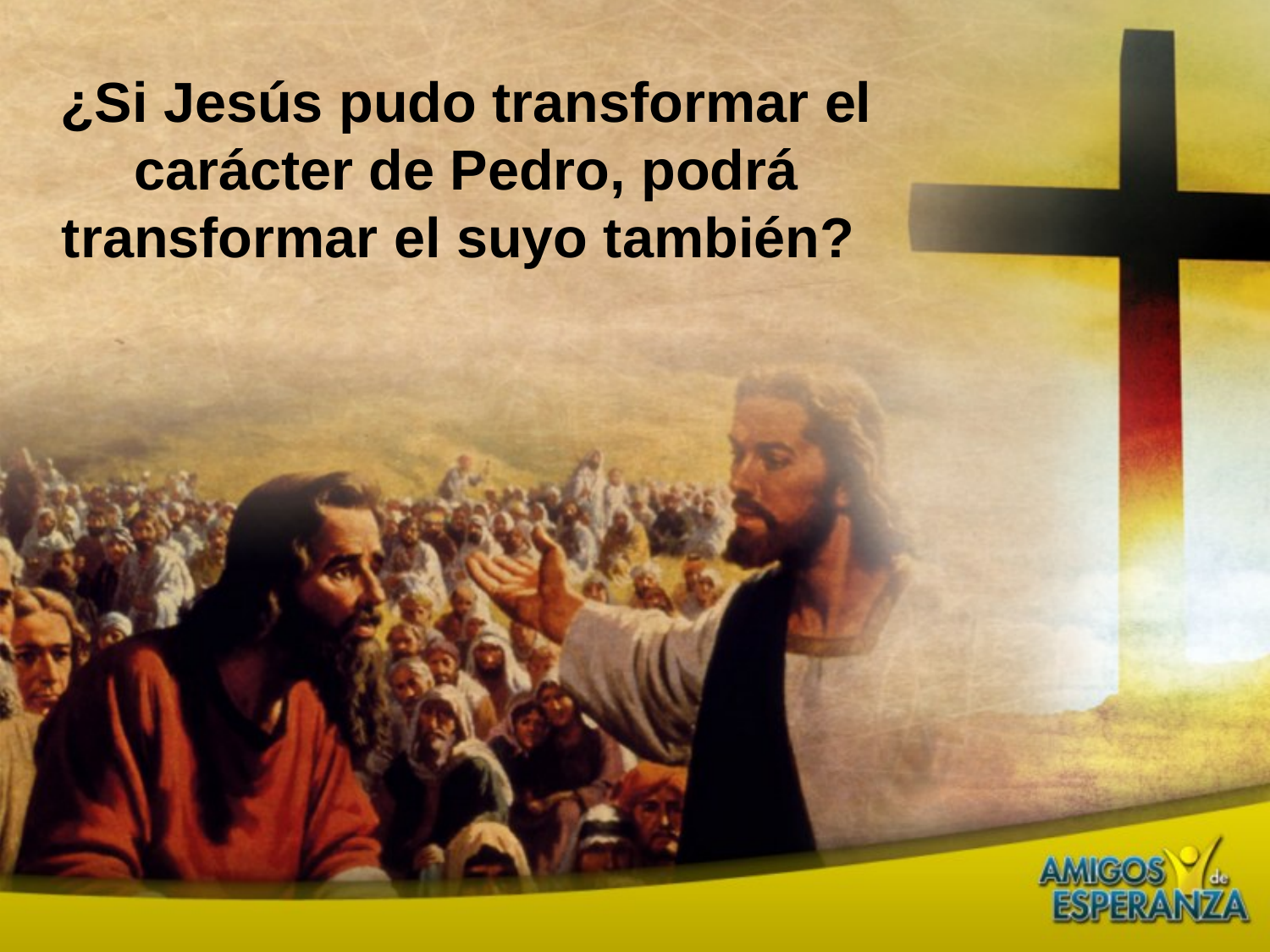

¿Si Jesús pudo transformar el carácter de Pedro, podrá transformar el suyo también?